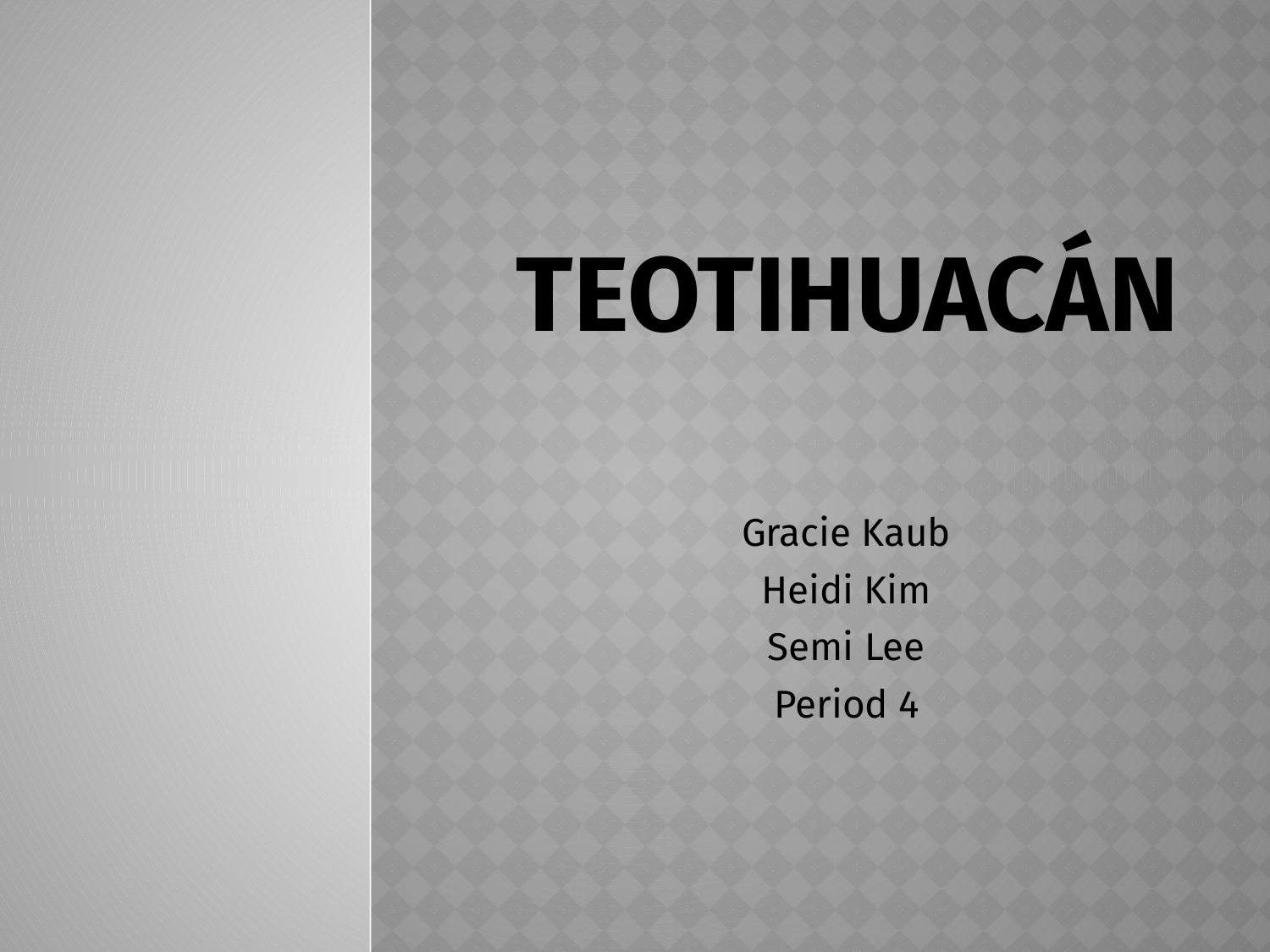

# Teotihuacán
Gracie Kaub
Heidi Kim
Semi Lee
Period 4